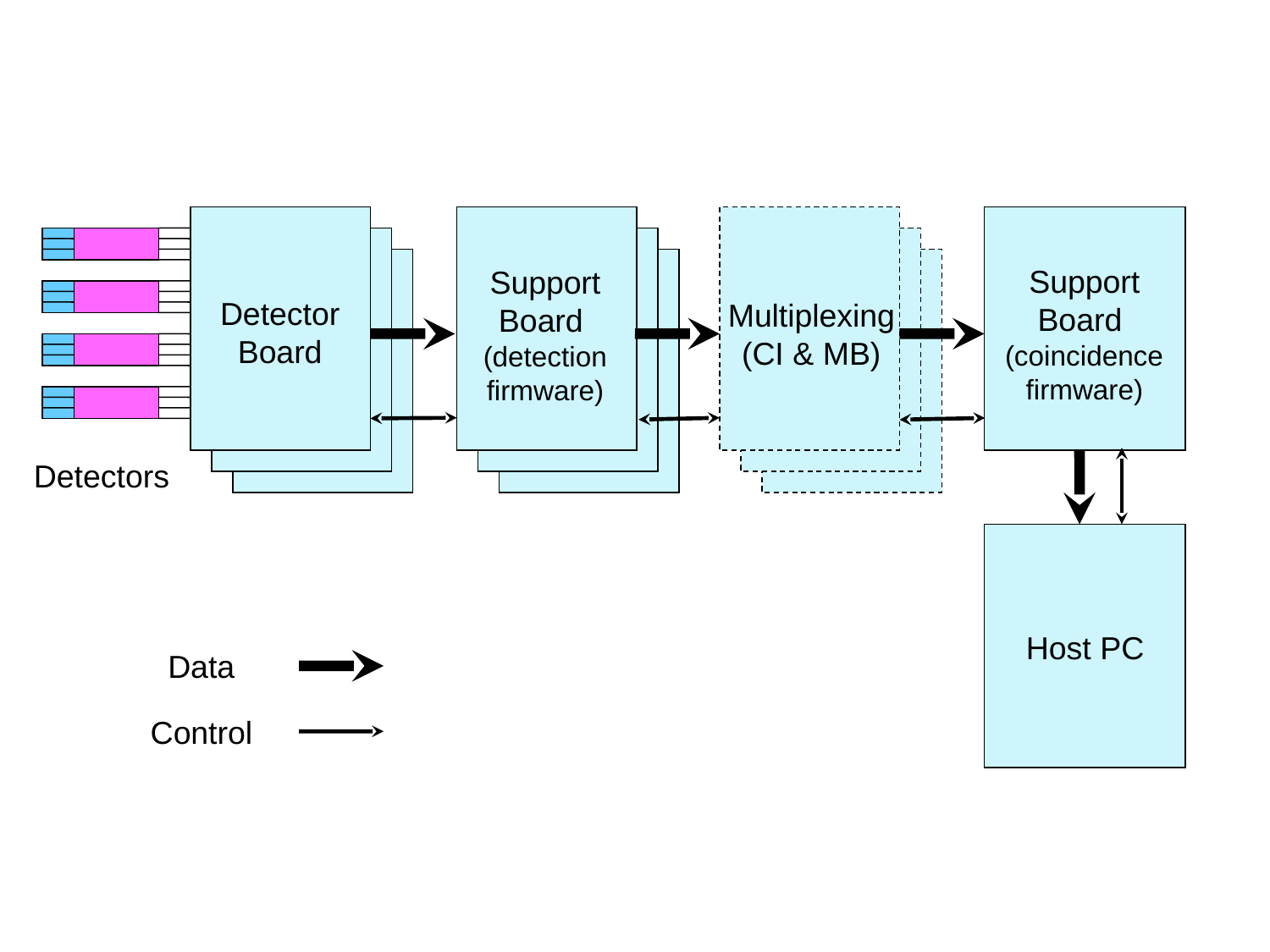

Support
Board
(coincidence firmware)
Support
Board
(detection firmware)

Detector
Board
Multiplexing
(CI & MB)

Detectors

Host PC
Data

Control